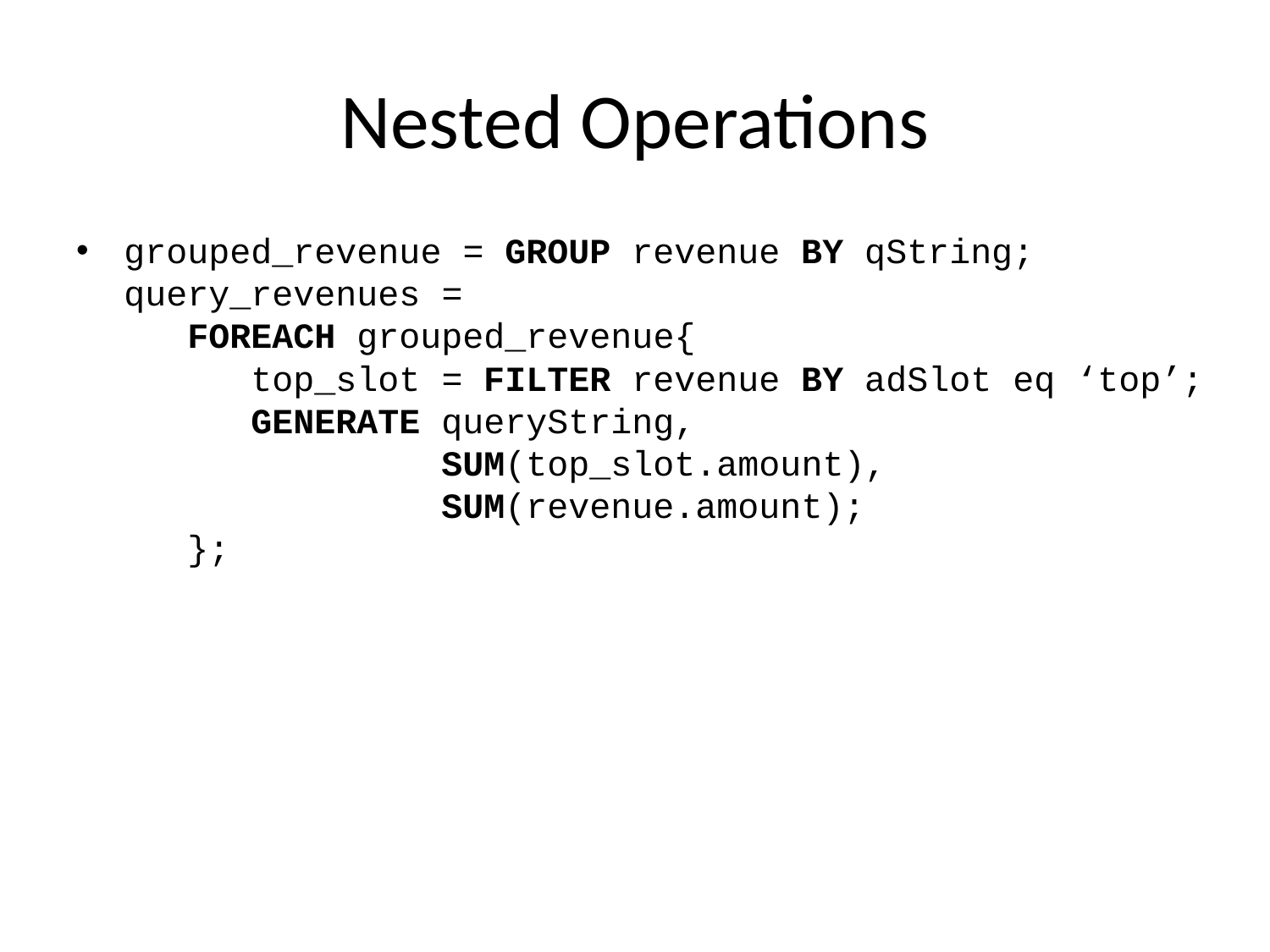

# Nested Operations
grouped_revenue = GROUP revenue BY qString;
query_revenues =
   FOREACH grouped_revenue{
      top_slot = FILTER revenue BY adSlot eq ‘top’;
      GENERATE queryString,
               SUM(top_slot.amount),
               SUM(revenue.amount);
   };